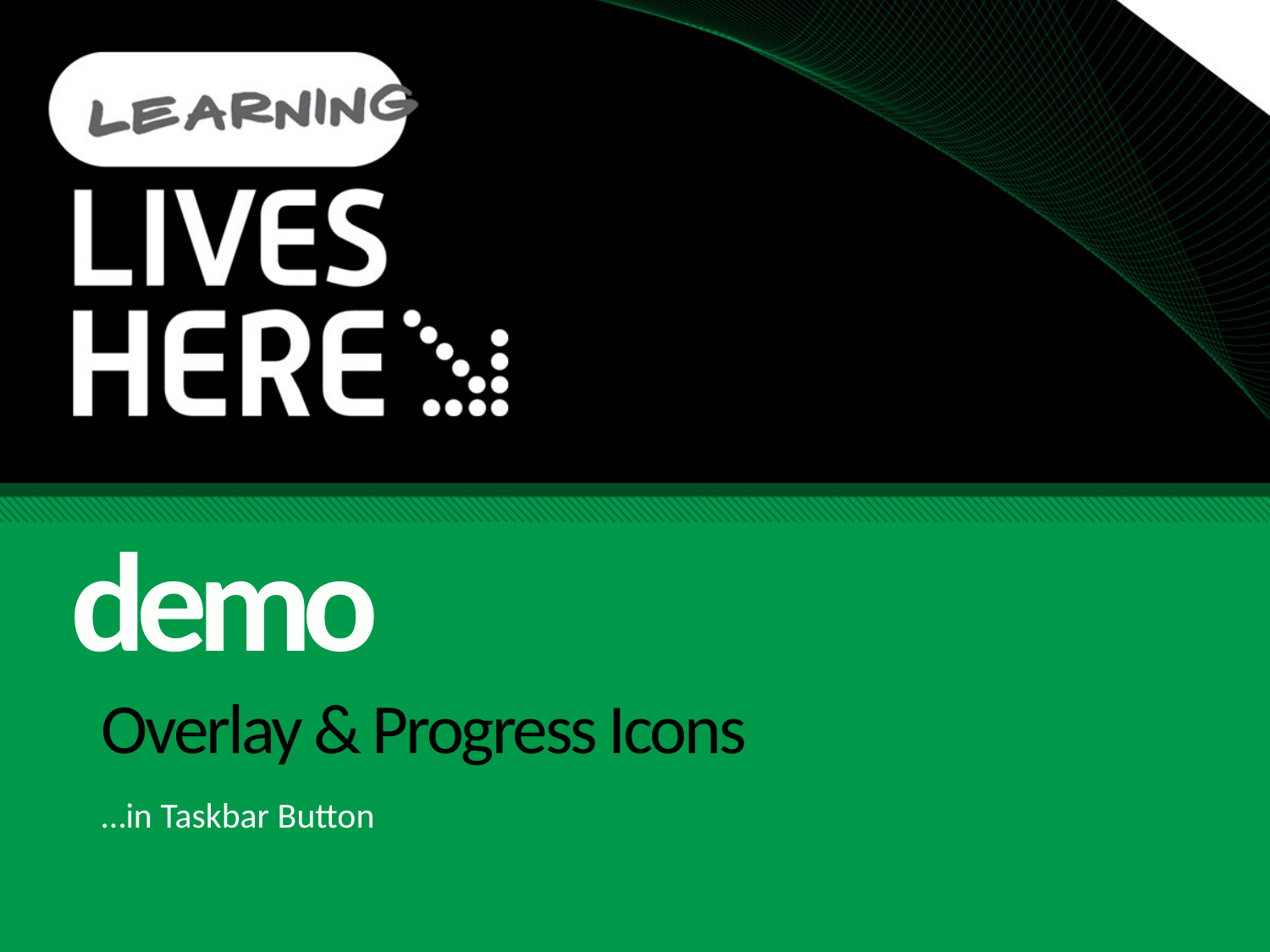

demo
# Overlay & Progress Icons
…in Taskbar Button